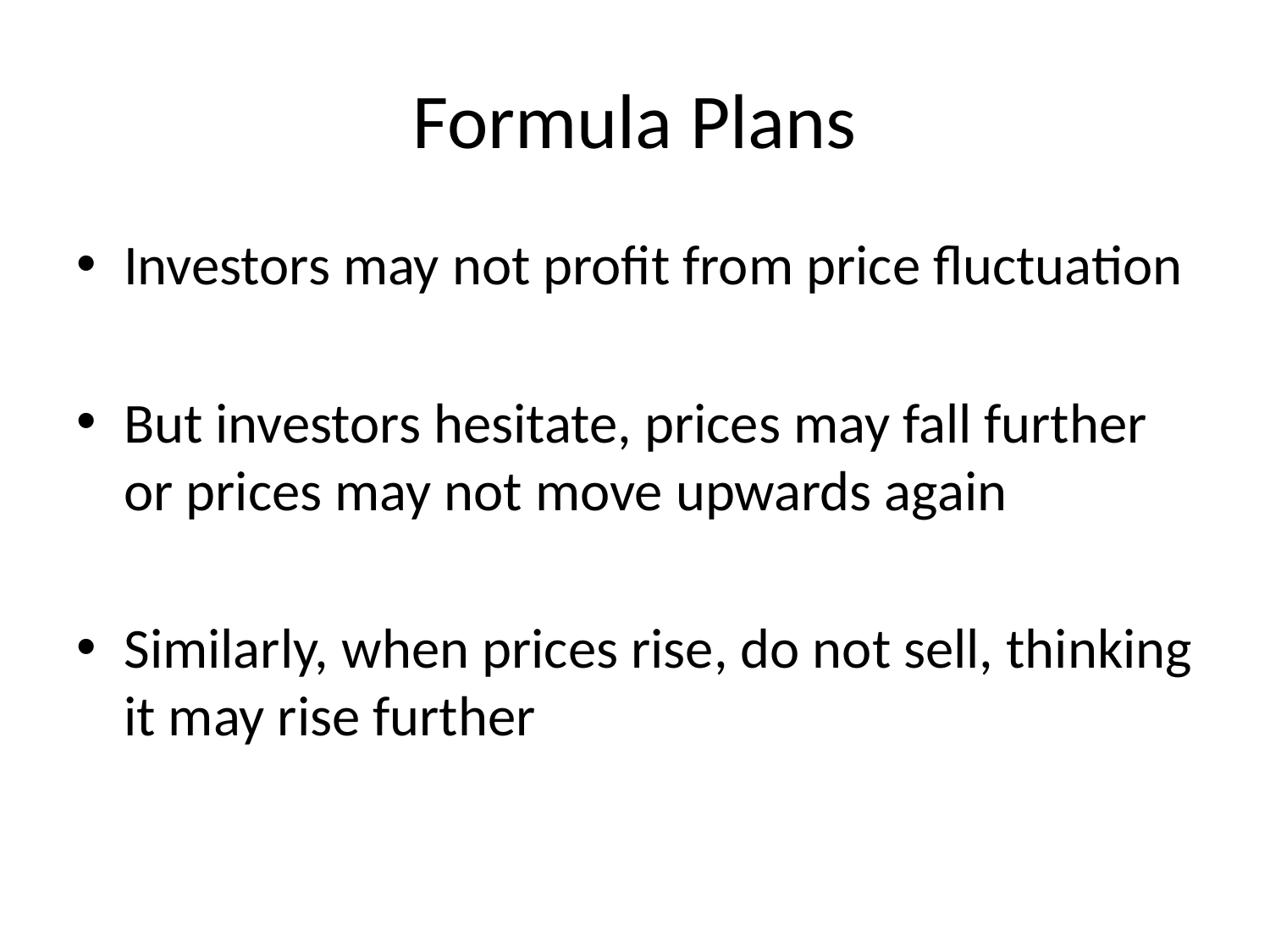

# Formula Plans
Investors may not profit from price fluctuation

But investors hesitate, prices may fall further or prices may not move upwards again

Similarly, when prices rise, do not sell, thinking it may rise further